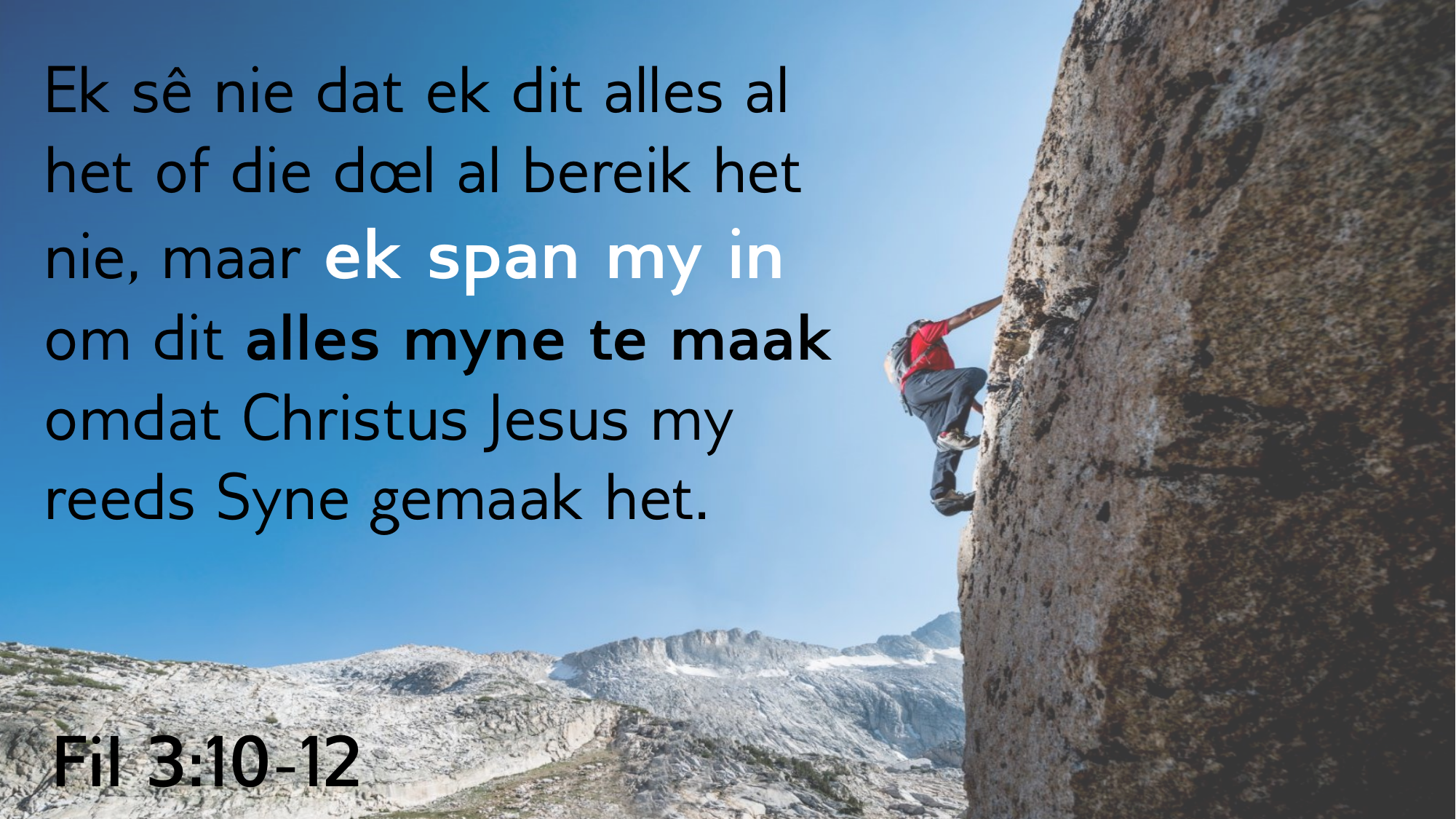

Ek sê nie dat ek dit alles al het of die doel al bereik het nie, maar ek span my in om dit alles myne te maak omdat Christus Jesus my reeds Syne gemaak het.
Fil 3:10-12